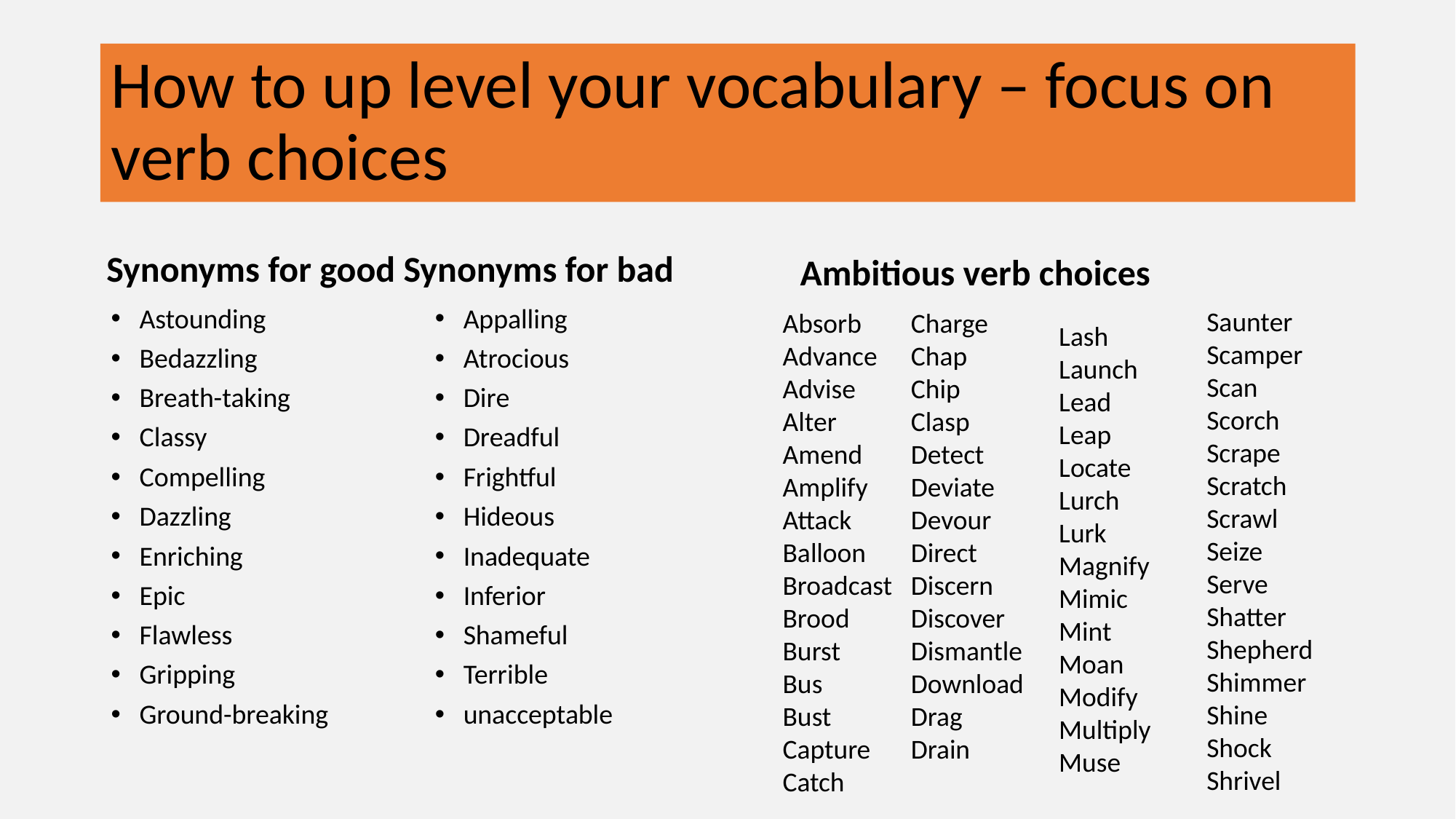

# How to up level your vocabulary – focus on verb choices
Ambitious verb choices
Synonyms for good Synonyms for bad

Astounding
Bedazzling
Breath-taking
Classy
Compelling
Dazzling
Enriching
Epic
Flawless
Gripping
Ground-breaking
Appalling
Atrocious
Dire
Dreadful
Frightful
Hideous
Inadequate
Inferior
Shameful
Terrible
unacceptable
Saunter
Scamper
Scan
Scorch
Scrape
Scratch
Scrawl
Seize
Serve
Shatter
Shepherd
Shimmer
Shine
Shock
Shrivel

Absorb
Advance
Advise
Alter
Amend
Amplify
Attack
Balloon
Broadcast
Brood
Burst
Bus
Bust
Capture
Catch

Charge
Chap
Chip
Clasp
Detect
Deviate
Devour
Direct
Discern
Discover
Dismantle
Download
Drag
Drain

Lash
Launch
Lead
Leap
Locate
Lurch
Lurk
Magnify
Mimic
Mint
Moan
Modify
Multiply
Muse